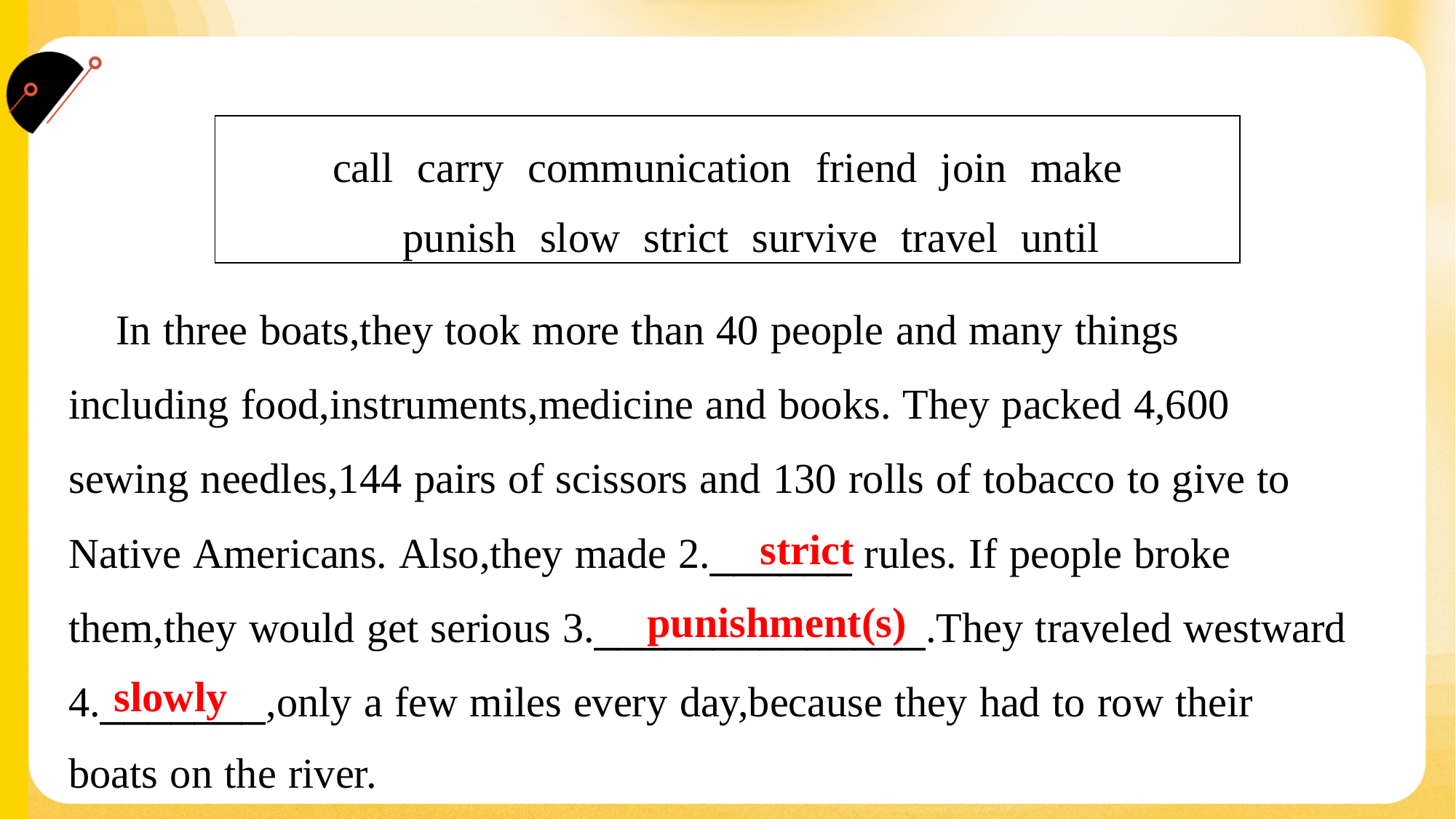

| call carry communication friend join make punish slow strict survive travel until |
| --- |
    In three boats,they took more than 40 people and many things
including food,instruments,medicine and books. They packed 4,600
sewing needles,144 pairs of scissors and 130 rolls of tobacco to give to
Native Americans. Also,they made 2.______ rules. If people broke
them,they would get serious 3.______________.They traveled westward
4._______,only a few miles every day,because they had to row their
boats on the river.#1.1.1
strict
punishment(s)
slowly